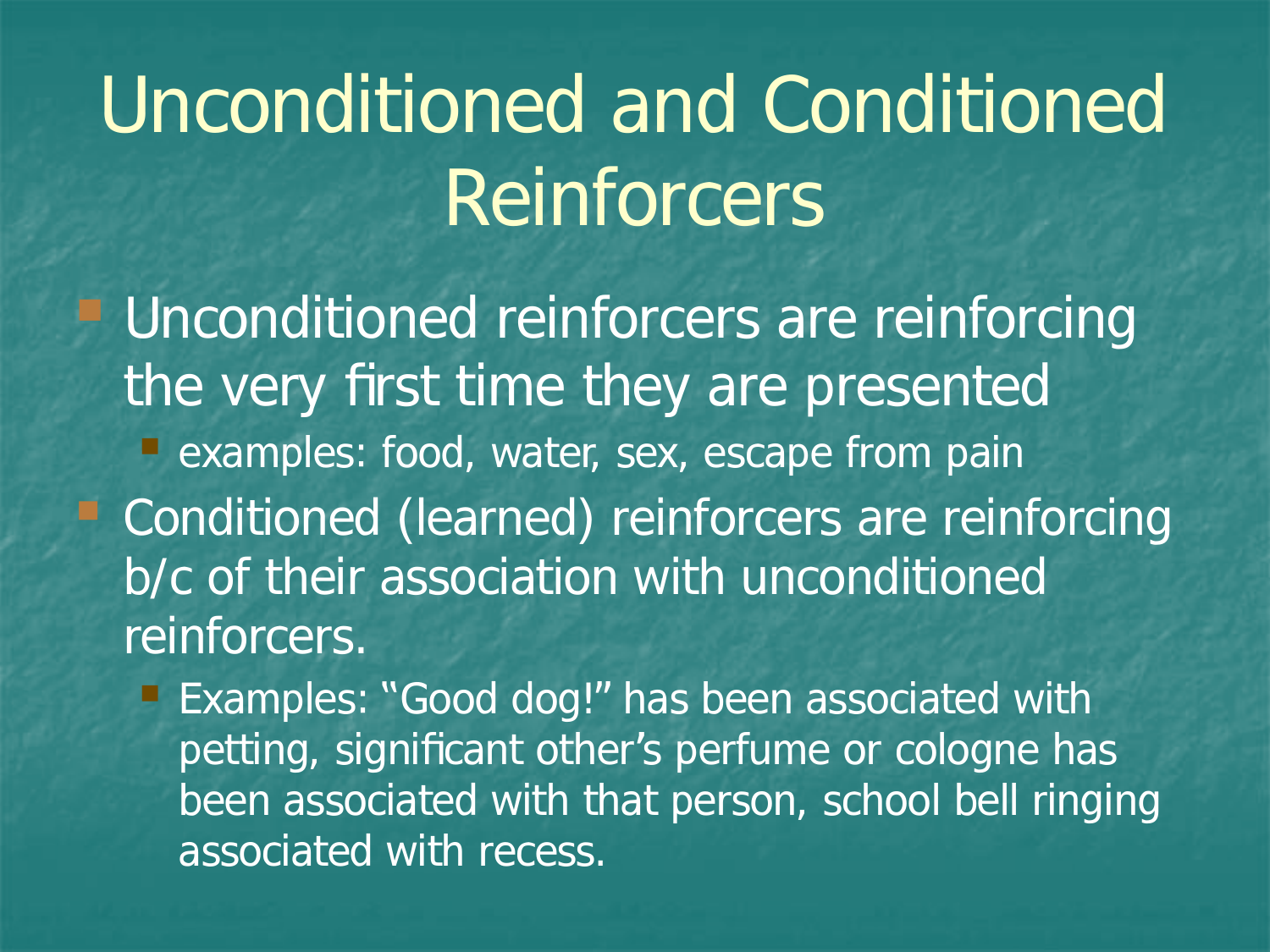

# Unconditioned and Conditioned Reinforcers
Unconditioned reinforcers are reinforcing the very first time they are presented
examples: food, water, sex, escape from pain
Conditioned (learned) reinforcers are reinforcing b/c of their association with unconditioned reinforcers.
Examples: “Good dog!” has been associated with petting, significant other’s perfume or cologne has been associated with that person, school bell ringing associated with recess.